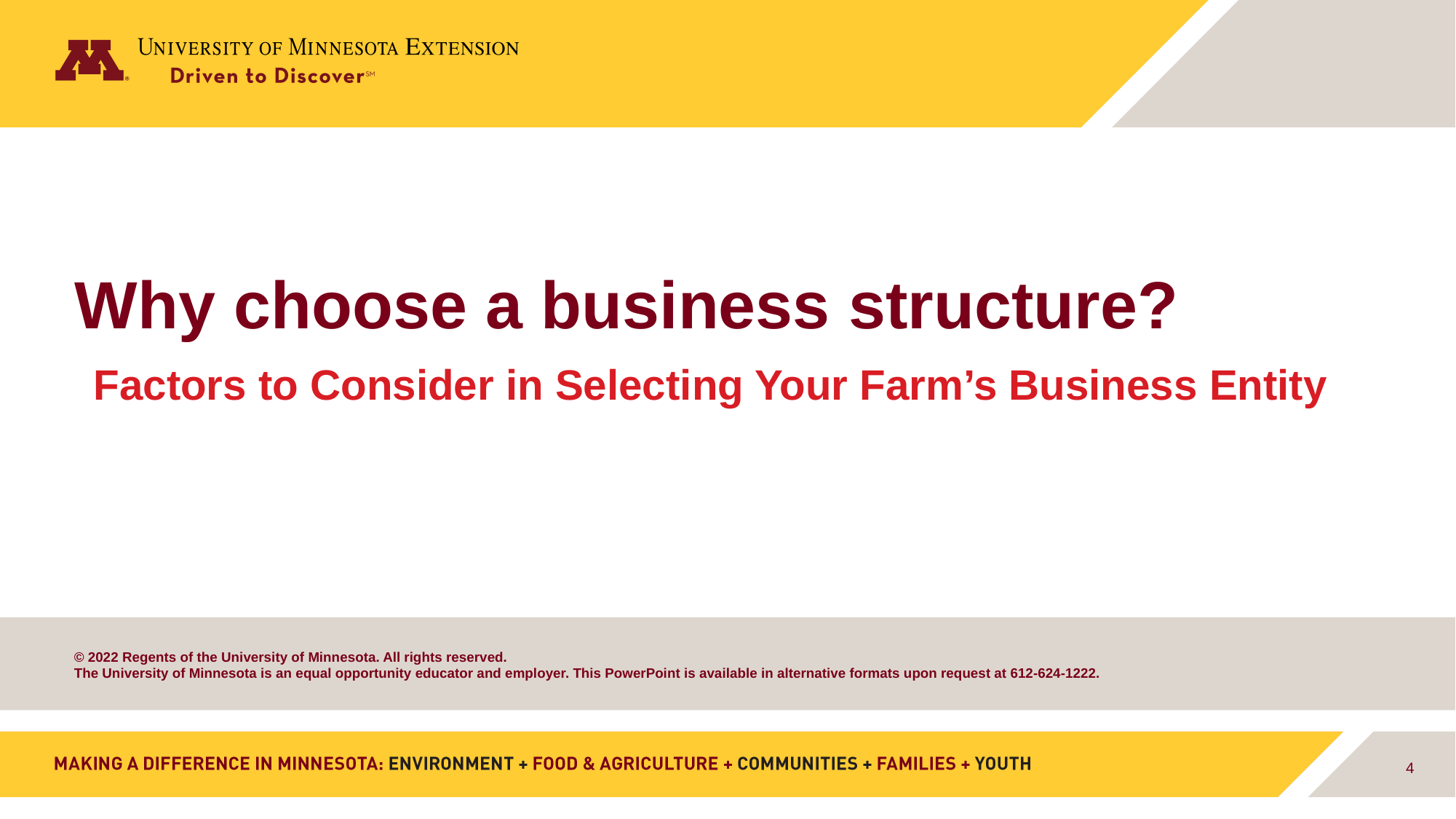

# Why choose a business structure?
Factors to Consider in Selecting Your Farm’s Business Entity